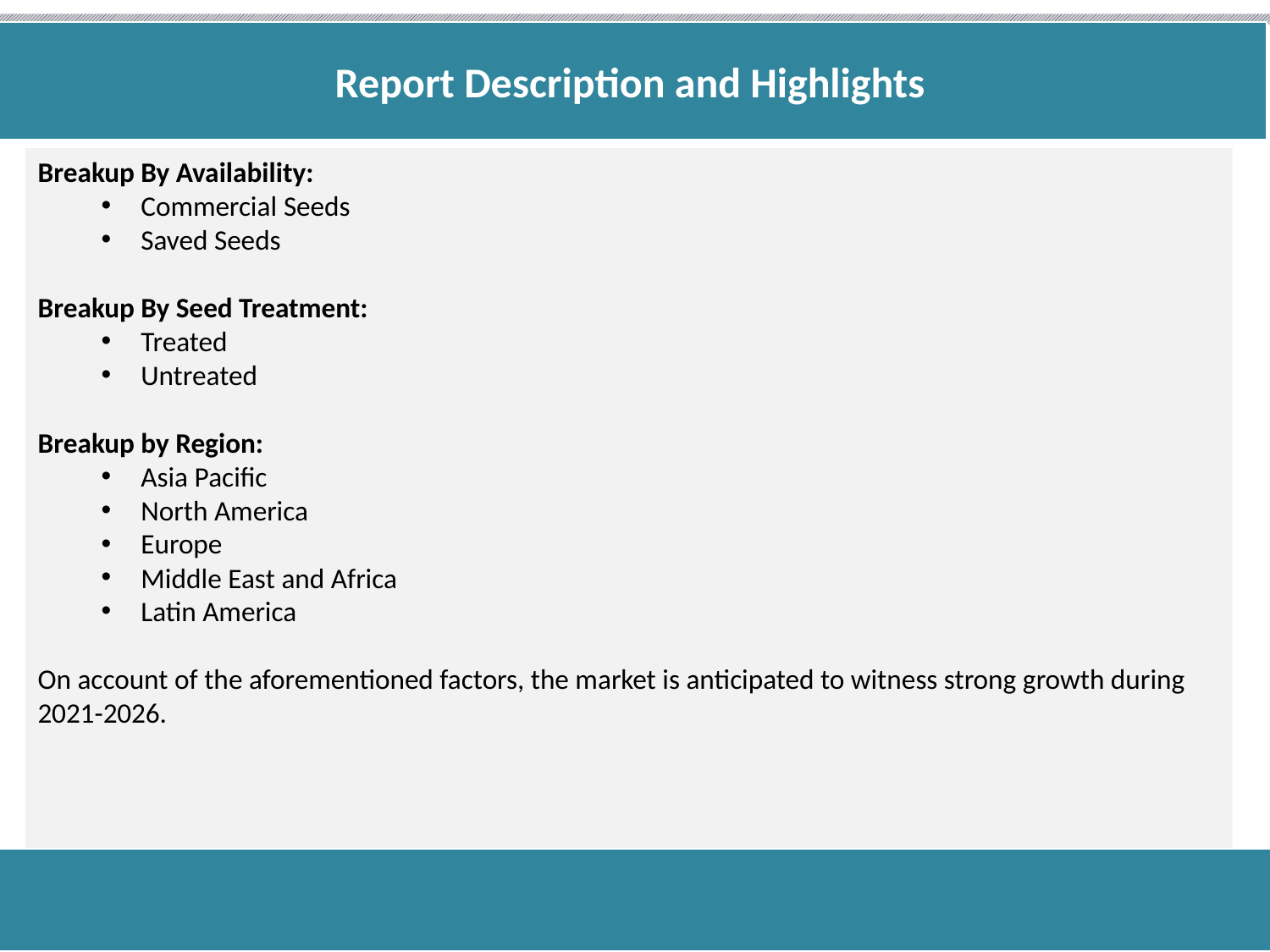

Report Description and Highlights
Report Description

Breakup By Availability:
Commercial Seeds
Saved Seeds

Breakup By Seed Treatment:
Treated
Untreated

Breakup by Region:
Asia Pacific
North America
Europe
Middle East and Africa
Latin America

On account of the aforementioned factors, the market is anticipated to witness strong growth during 2021-2026.